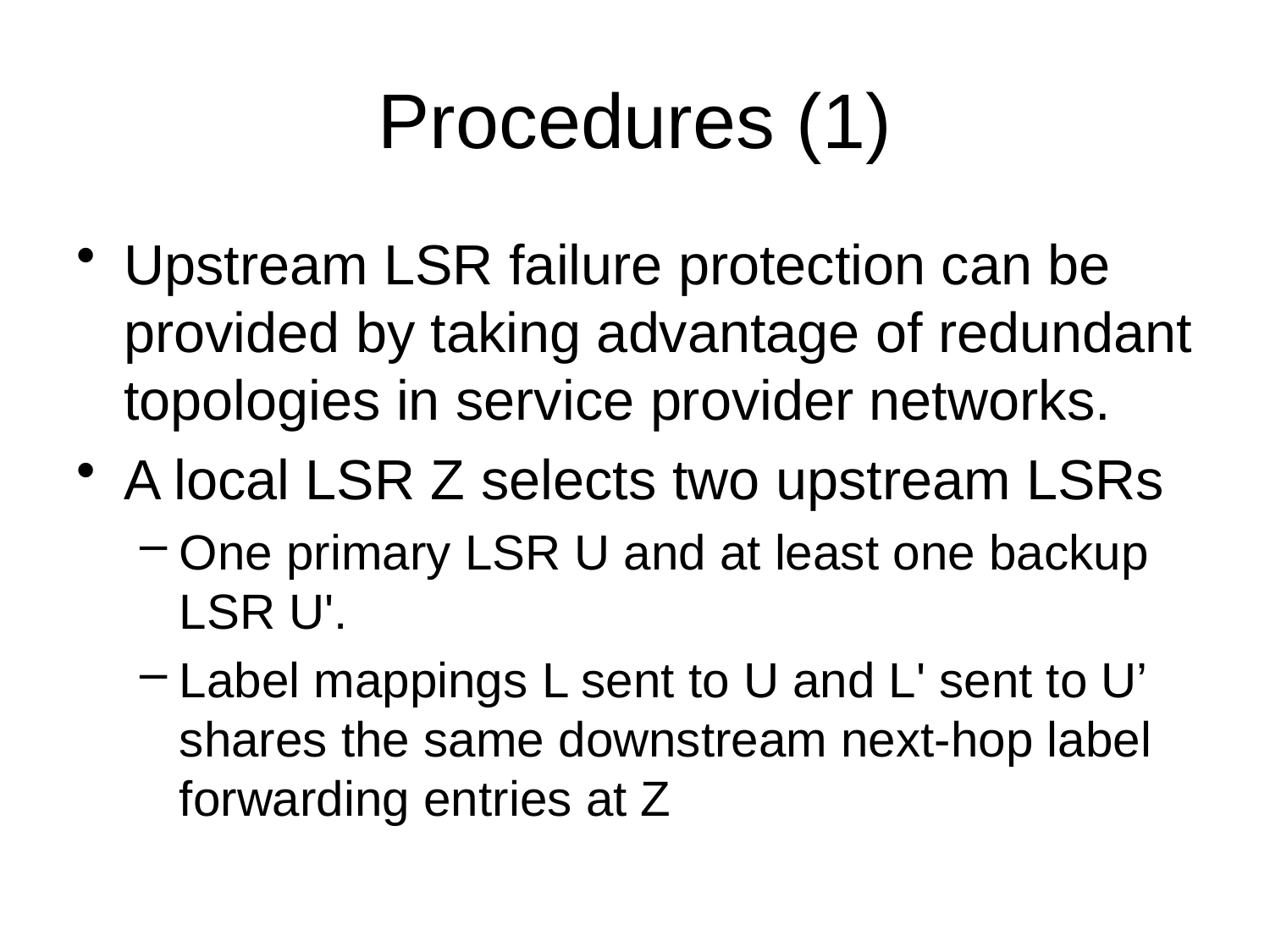

# Procedures (1)
Upstream LSR failure protection can be provided by taking advantage of redundant topologies in service provider networks.
A local LSR Z selects two upstream LSRs
One primary LSR U and at least one backup LSR U'.
Label mappings L sent to U and L' sent to U’ shares the same downstream next-hop label forwarding entries at Z